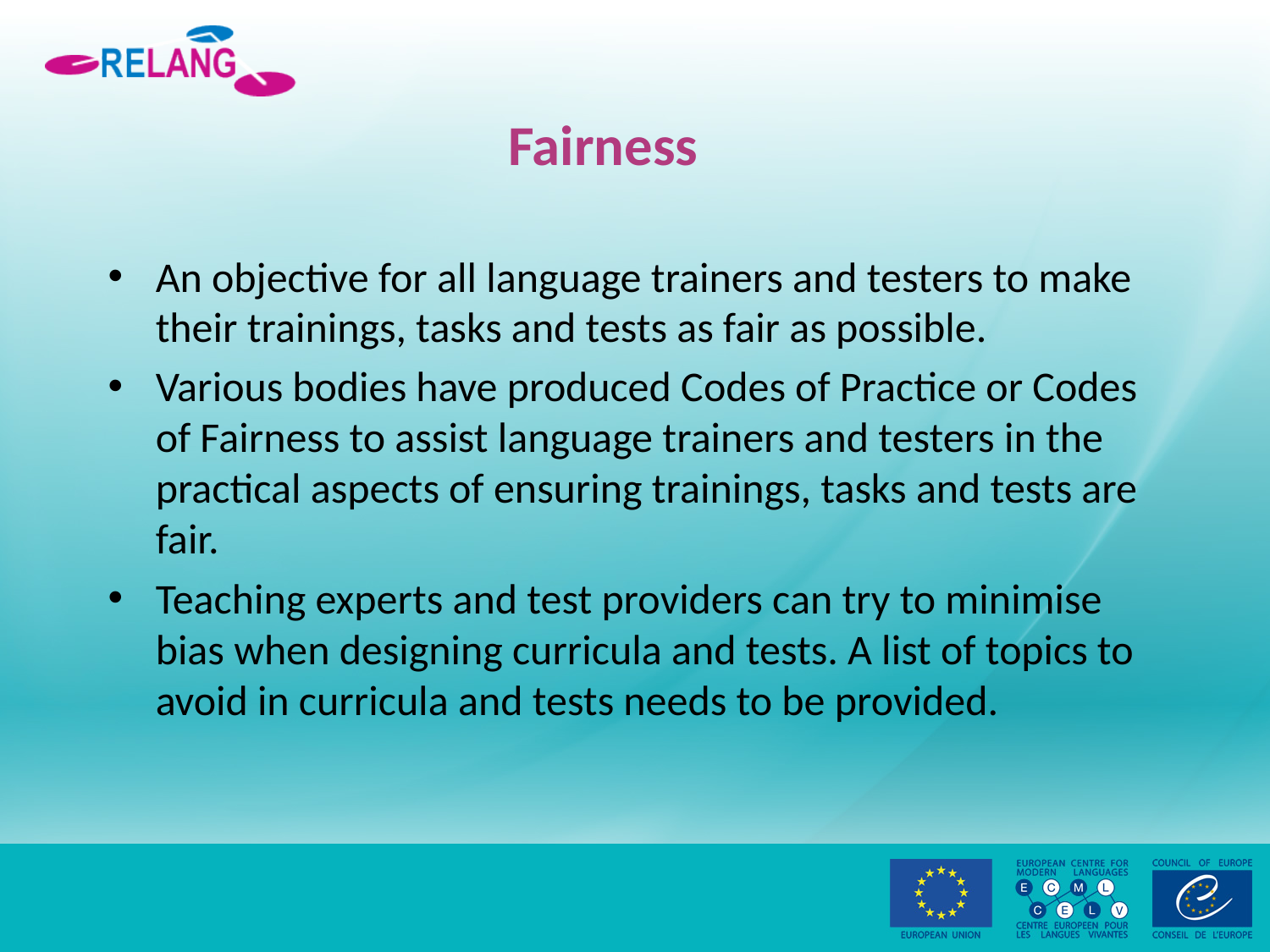

# Fairness
An objective for all language trainers and testers to make their trainings, tasks and tests as fair as possible.
Various bodies have produced Codes of Practice or Codes of Fairness to assist language trainers and testers in the practical aspects of ensuring trainings, tasks and tests are fair.
Teaching experts and test providers can try to minimise bias when designing curricula and tests. A list of topics to avoid in curricula and tests needs to be provided.